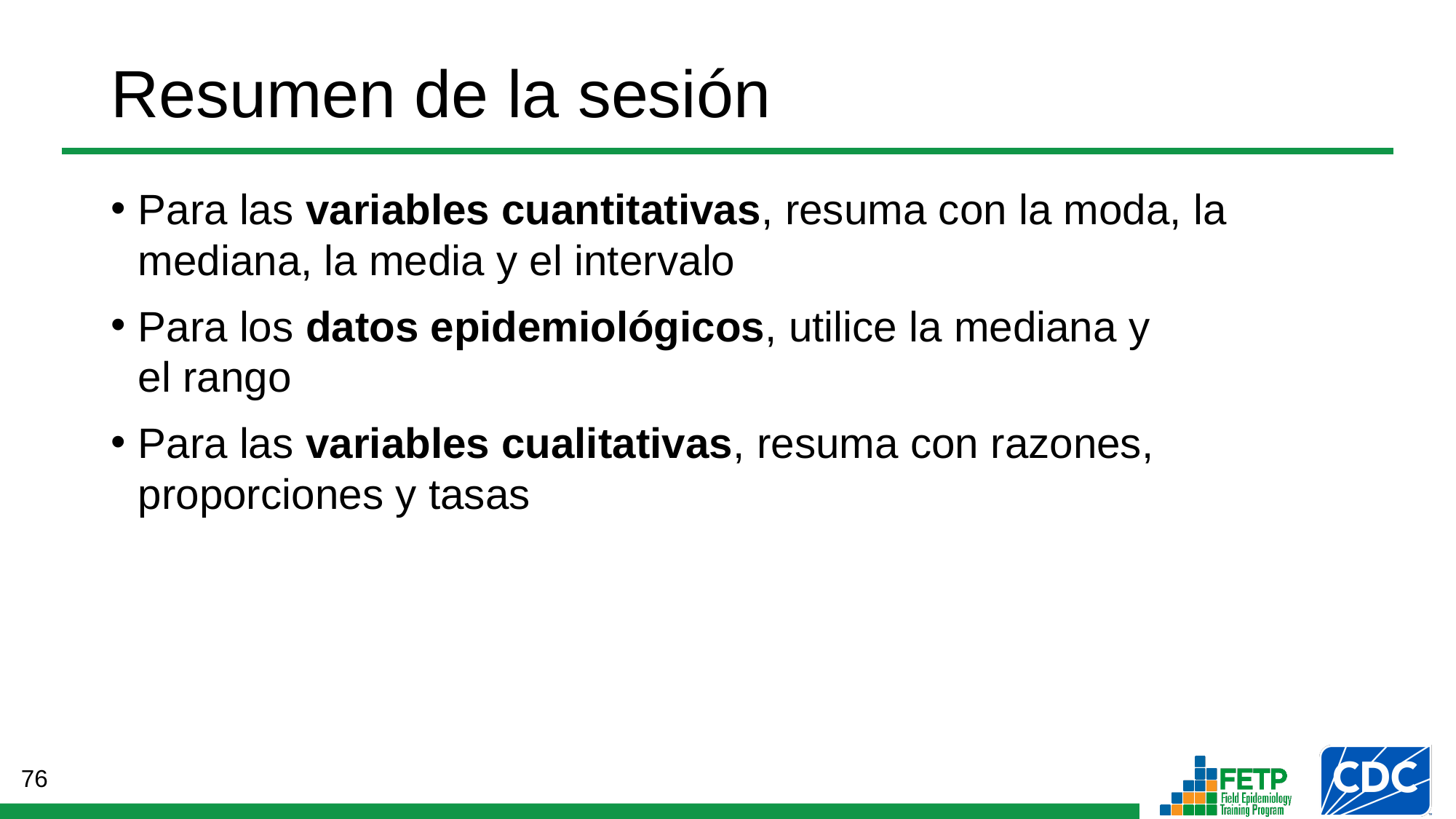

# Resumen de la sesión
Para las variables cuantitativas, resuma con la moda, la mediana, la media y el intervalo
Para los datos epidemiológicos, utilice la mediana y
el rango
Para las variables cualitativas, resuma con razones, proporciones y tasas